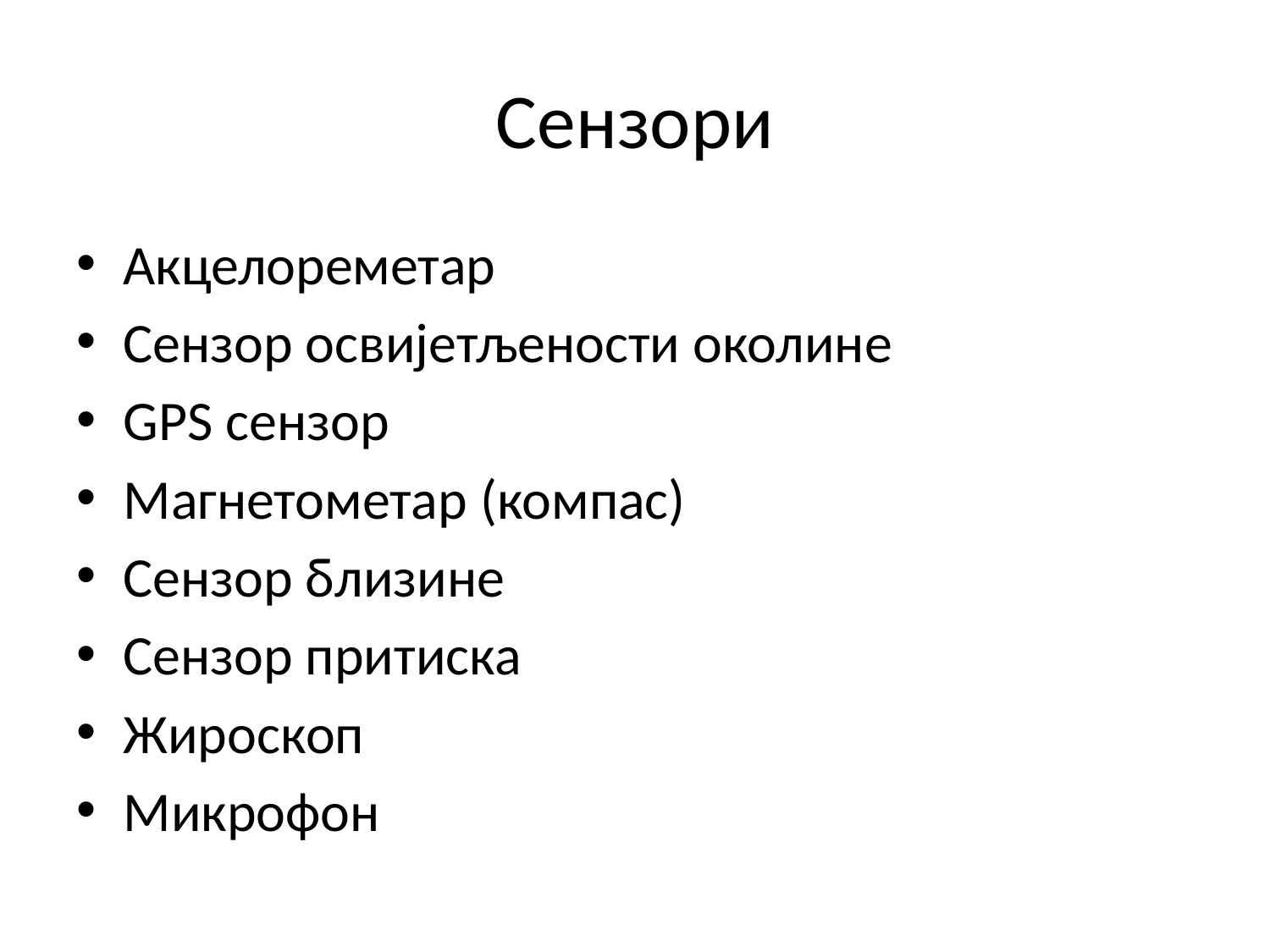

# Сензори
Акцелореметар
Сензор освијетљености околине
GPS сензор
Магнетометар (компас)
Сензор близине
Сензор притиска
Жироскоп
Микрофон